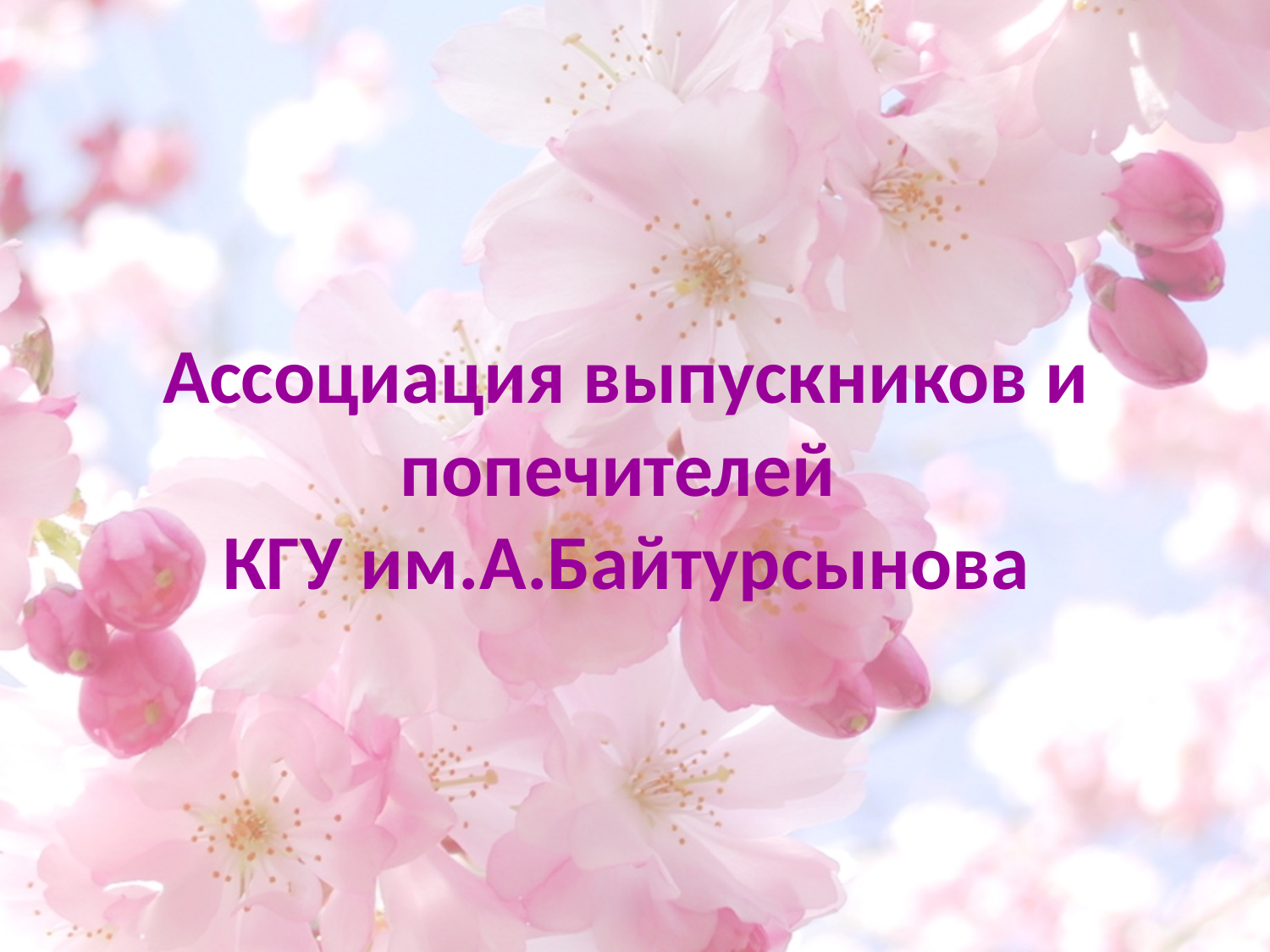

# Ассоциация выпускников и попечителей КГУ им.А.Байтурсынова